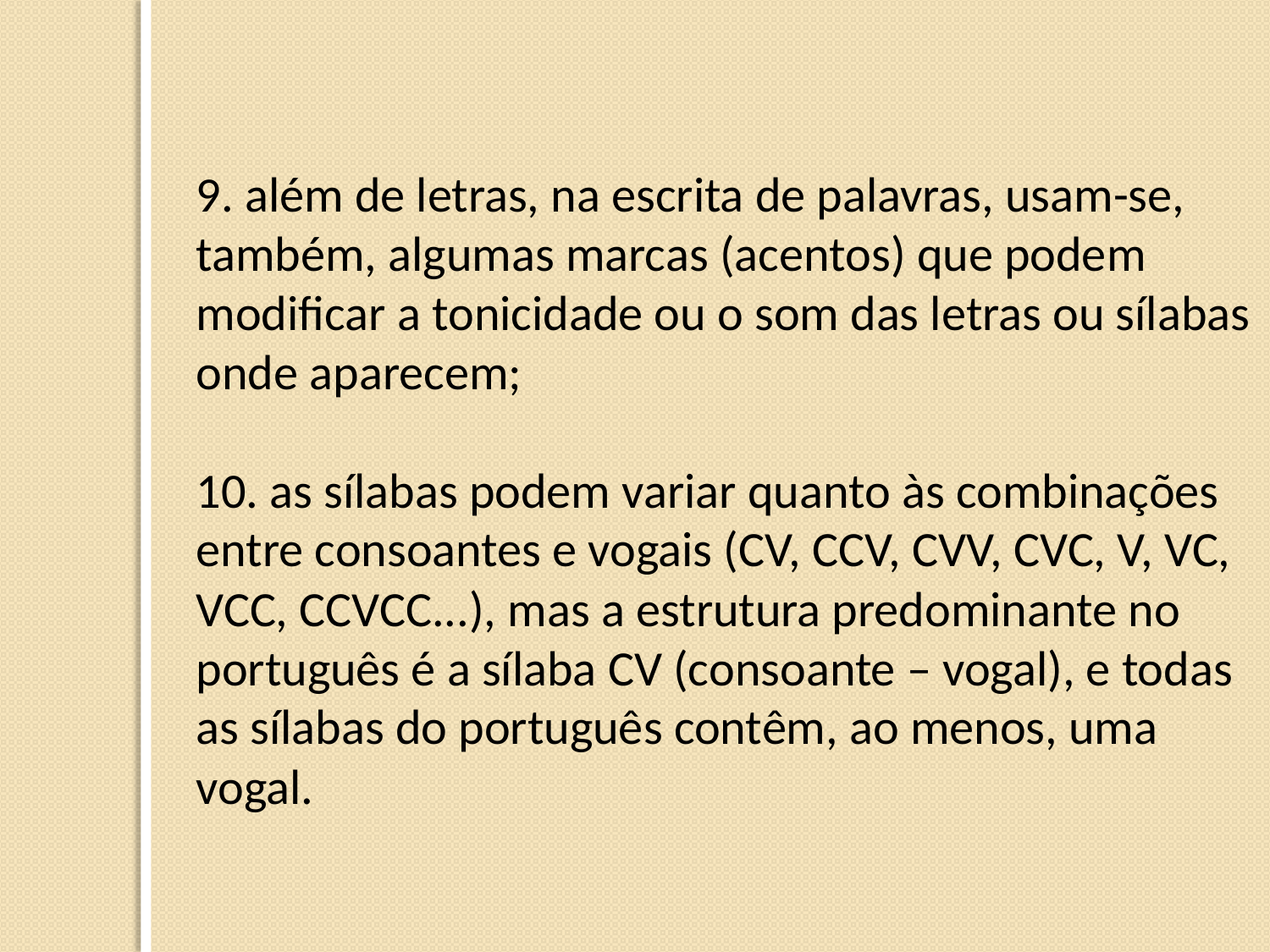

9. além de letras, na escrita de palavras, usam-se, também, algumas marcas (acentos) que podem modificar a tonicidade ou o som das letras ou sílabas onde aparecem;

10. as sílabas podem variar quanto às combinações entre consoantes e vogais (CV, CCV, CVV, CVC, V, VC, VCC, CCVCC...), mas a estrutura predominante no português é a sílaba CV (consoante – vogal), e todas as sílabas do português contêm, ao menos, uma vogal.